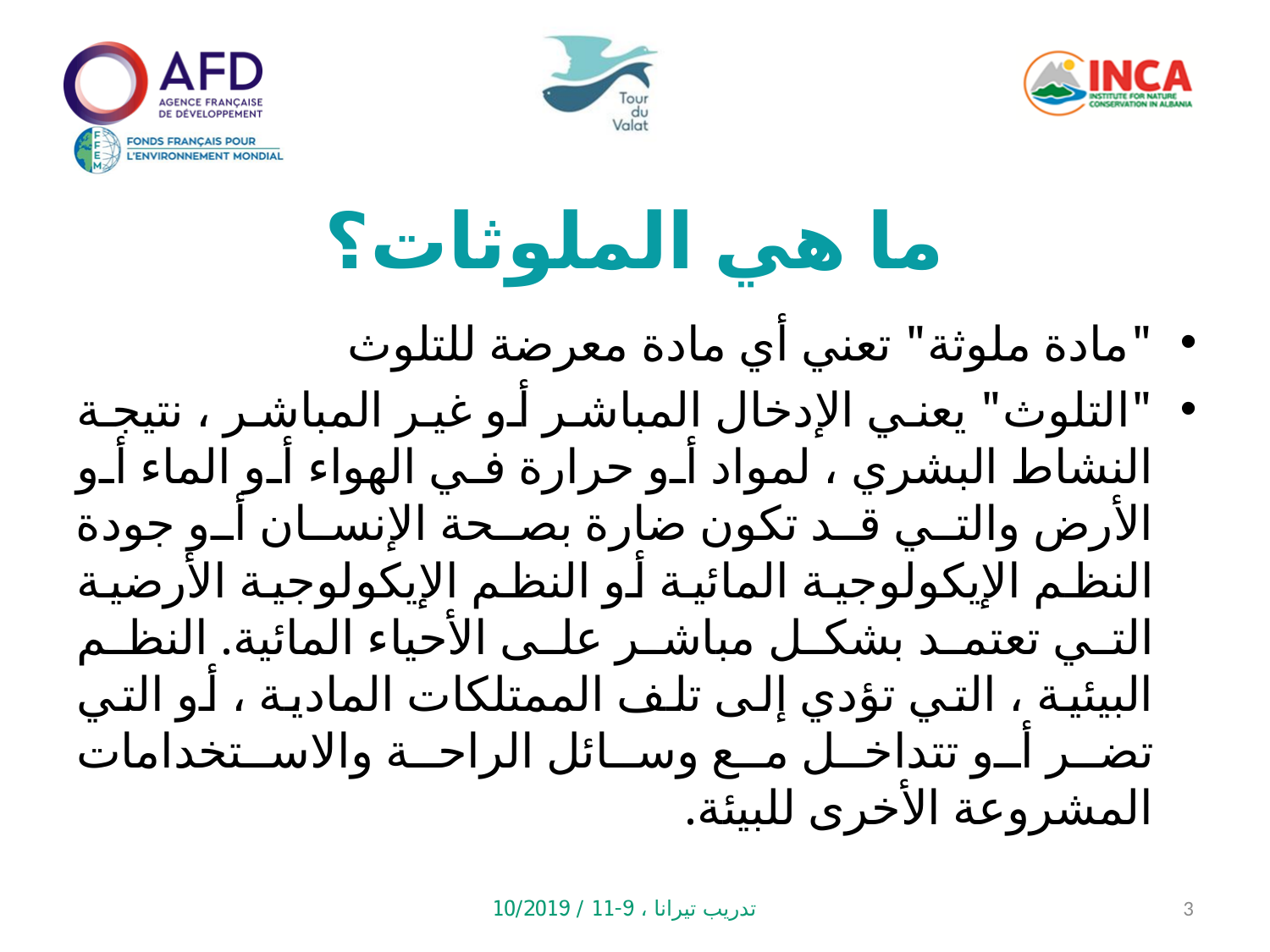

# ما هي الملوثات؟
"مادة ملوثة" تعني أي مادة معرضة للتلوث
"التلوث" يعني الإدخال المباشر أو غير المباشر ، نتيجة النشاط البشري ، لمواد أو حرارة في الهواء أو الماء أو الأرض والتي قد تكون ضارة بصحة الإنسان أو جودة النظم الإيكولوجية المائية أو النظم الإيكولوجية الأرضية التي تعتمد بشكل مباشر على الأحياء المائية. النظم البيئية ، التي تؤدي إلى تلف الممتلكات المادية ، أو التي تضر أو تتداخل مع وسائل الراحة والاستخدامات المشروعة الأخرى للبيئة.
تدريب تيرانا ، 9-11 / 10/2019
3